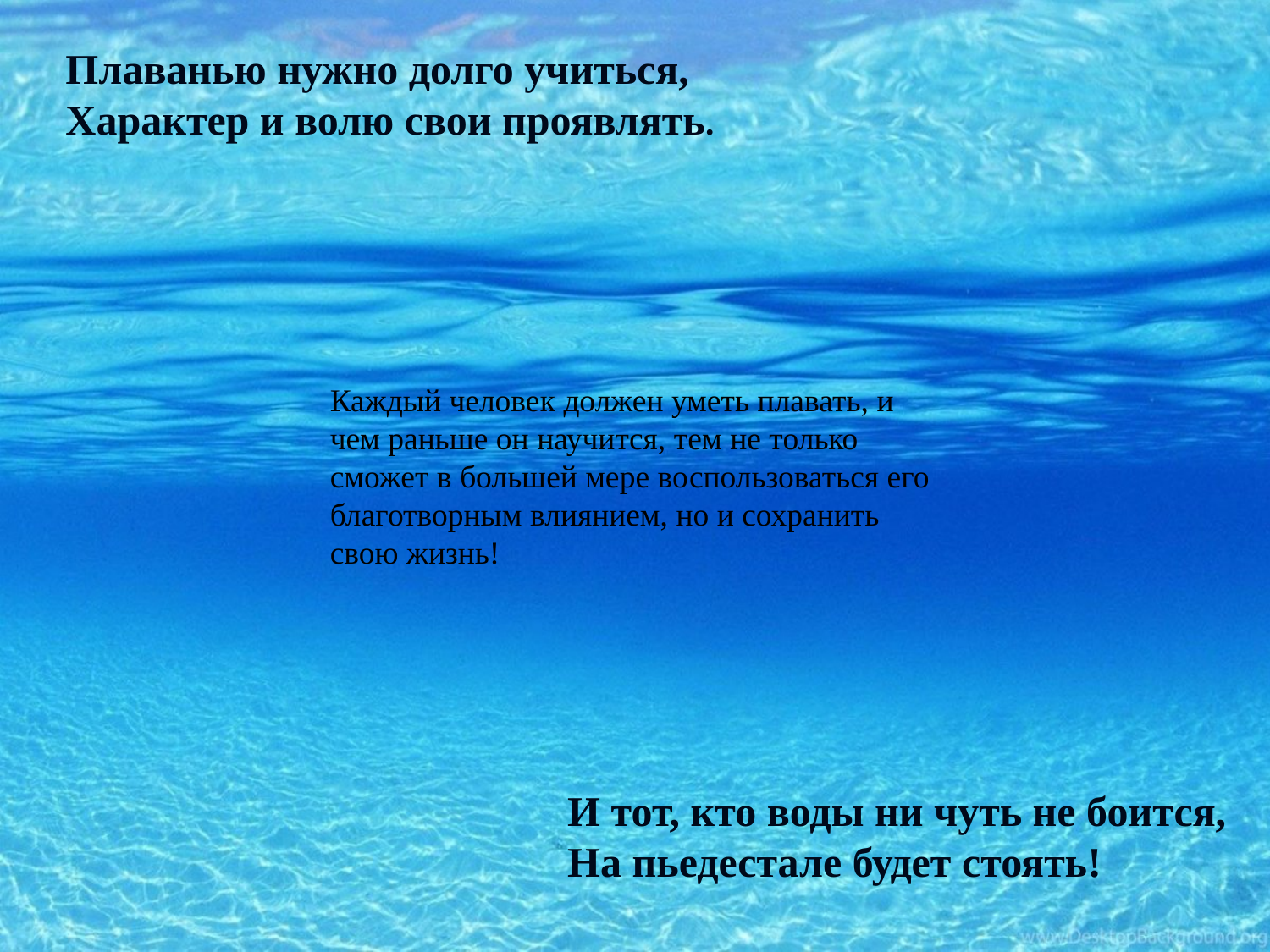

Плаванью нужно долго учиться,
Характер и волю свои проявлять.
Каждый человек должен уметь плавать, и чем раньше он научится, тем не только сможет в большей мере воспользоваться его благотворным влиянием, но и сохранить свою жизнь!
И тот, кто воды ни чуть не боится,
На пьедестале будет стоять!